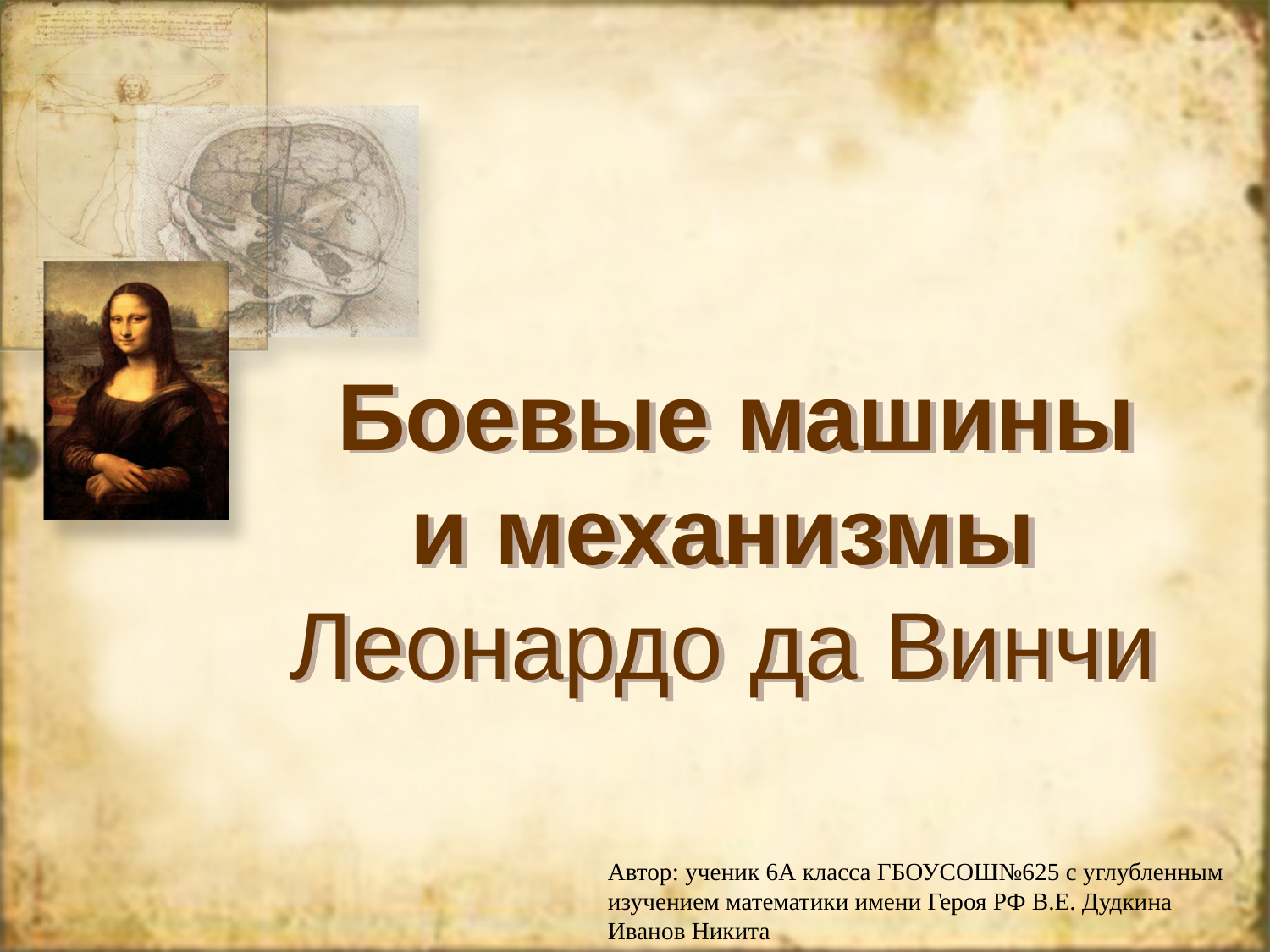

# Боевые машины и механизмы Леонардо да Винчи
Автор: ученик 6А класса ГБОУСОШ№625 с углубленным изучением математики имени Героя РФ В.Е. Дудкина
Иванов Никита